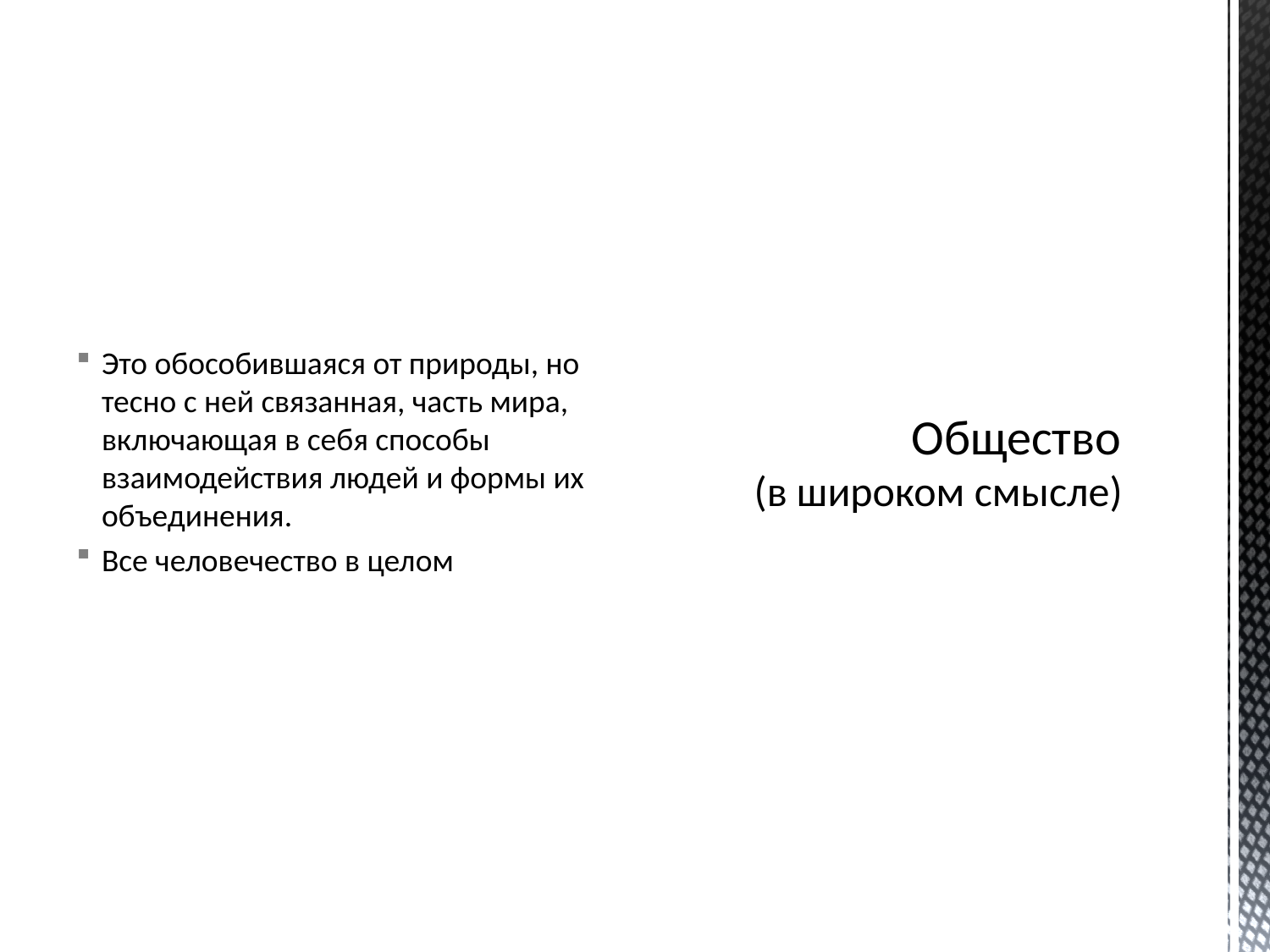

Это обособившаяся от природы, но тесно с ней связанная, часть мира, включающая в себя способы взаимодействия людей и формы их объединения.
Все человечество в целом
# Общество (в широком смысле)